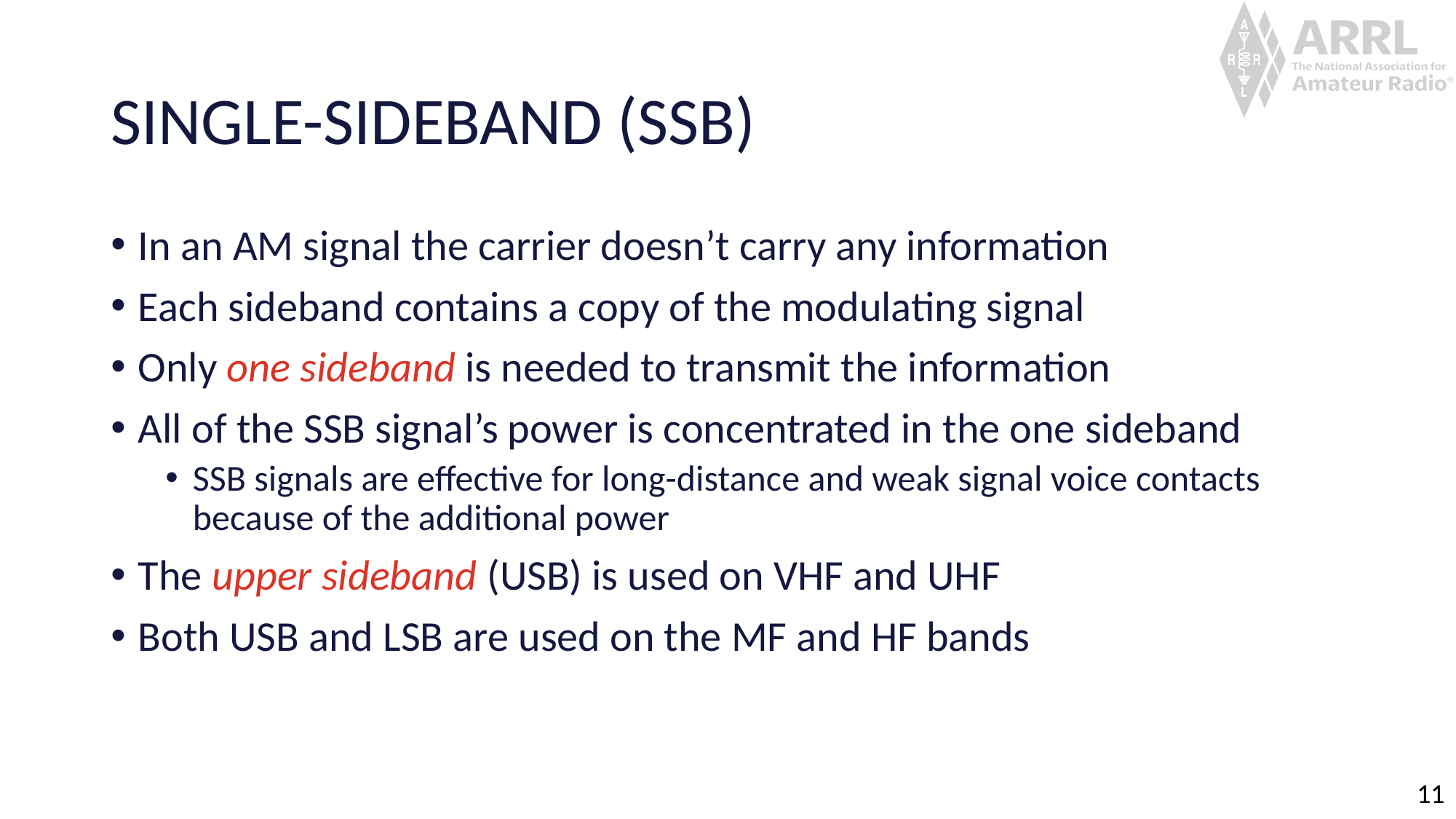

# SINGLE-SIDEBAND (SSB)
In an AM signal the carrier doesn’t carry any information
Each sideband contains a copy of the modulating signal
Only one sideband is needed to transmit the information
All of the SSB signal’s power is concentrated in the one sideband
SSB signals are effective for long-distance and weak signal voice contacts because of the additional power
The upper sideband (USB) is used on VHF and UHF
Both USB and LSB are used on the MF and HF bands